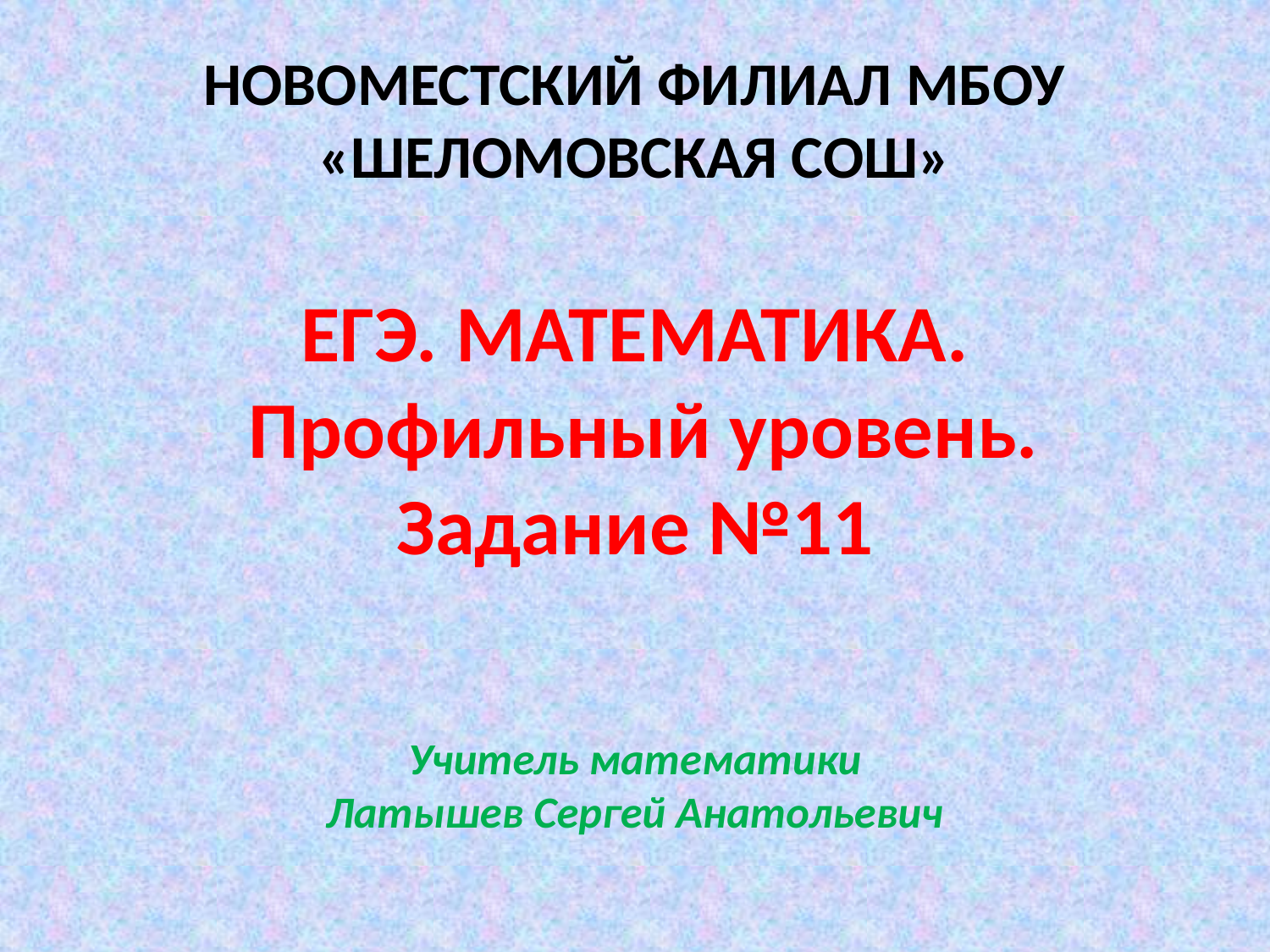

# НОВОМЕСТСКИЙ ФИЛИАЛ МБОУ «ШЕЛОМОВСКАЯ СОШ»

ЕГЭ. МАТЕМАТИКА.
 Профильный уровень.
Задание №11

Учитель математики
Латышев Сергей Анатольевич